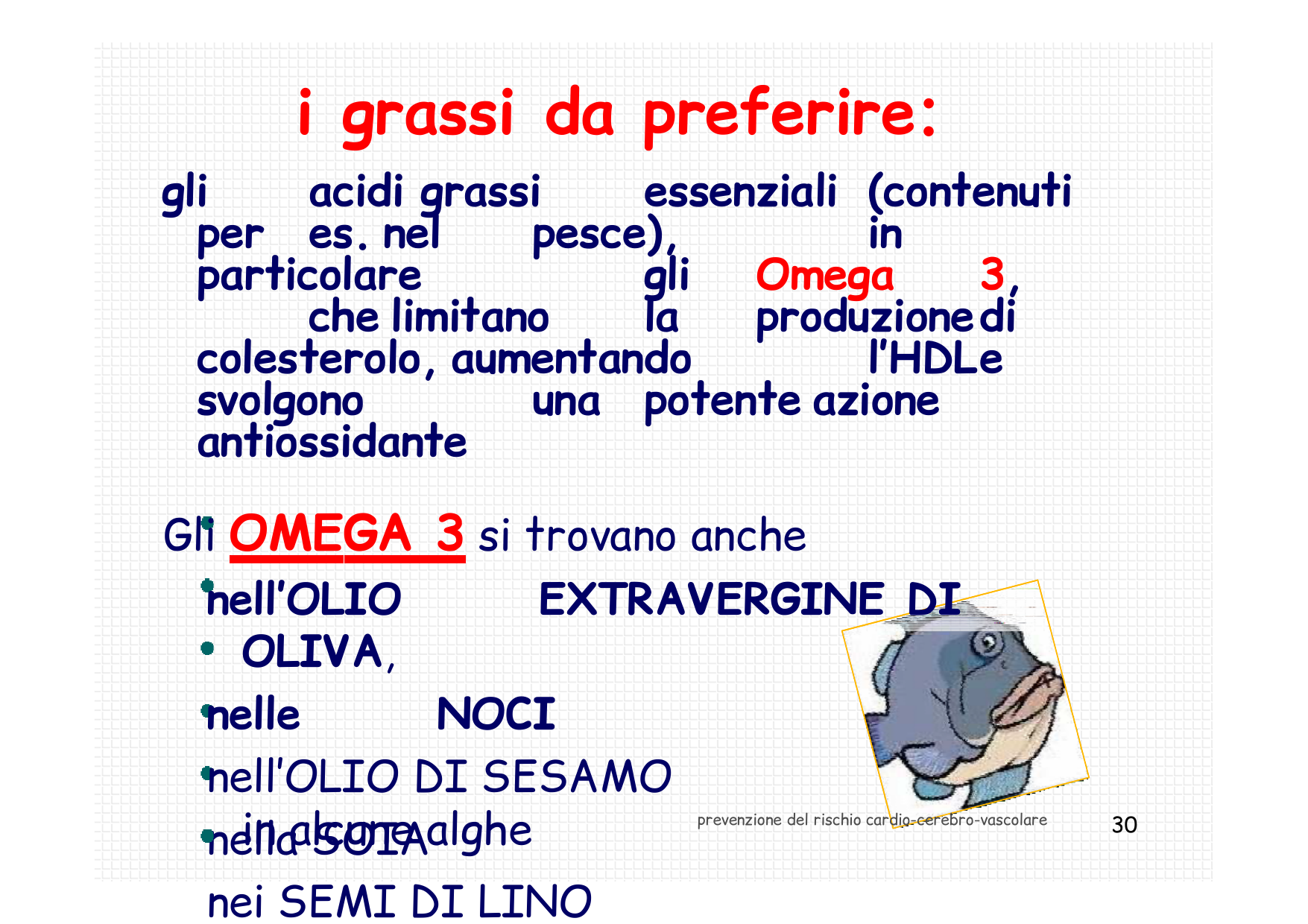

i	grassi	da	preferire:
gli	acidi	grassi	essenziali	(contenuti	per	es. nel	pesce),		in		particolare		gli	Omega	3,		che limitano	la	produzione	di	colesterolo, aumentando		l’HDL	e	svolgono		una	potente azione	 antiossidante
Gli OMEGA 3 si trovano anche
nell’OLIO	EXTRAVERGINE	DI	OLIVA,
nelle	NOCI
nell’OLIO DI SESAMO
nella SOIA
nei SEMI DI LINO

in alcune alghe
prevenzione del rischio cardio-cerebro-vascolare
30